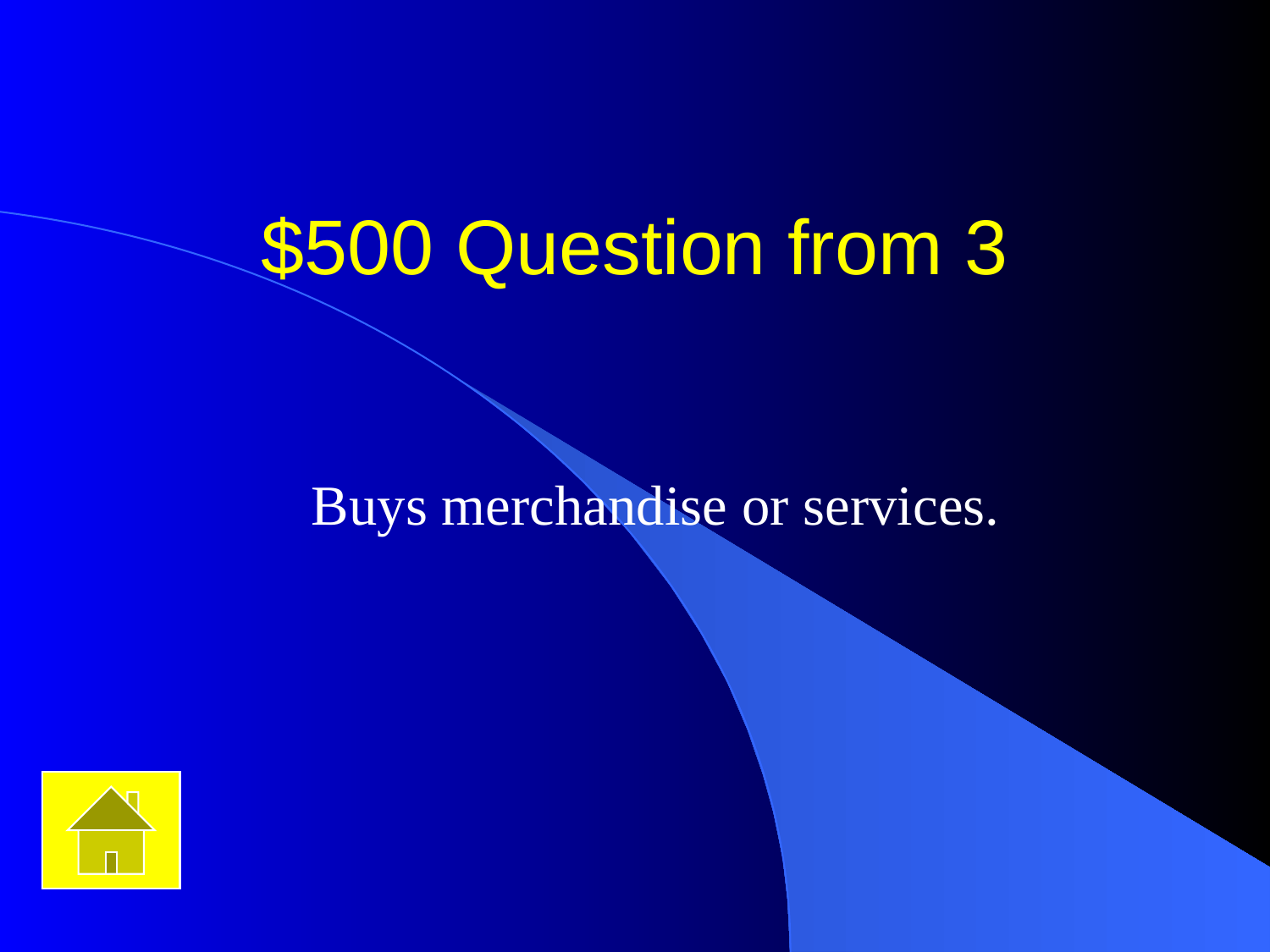

# $500 Question from 3
Buys merchandise or services.